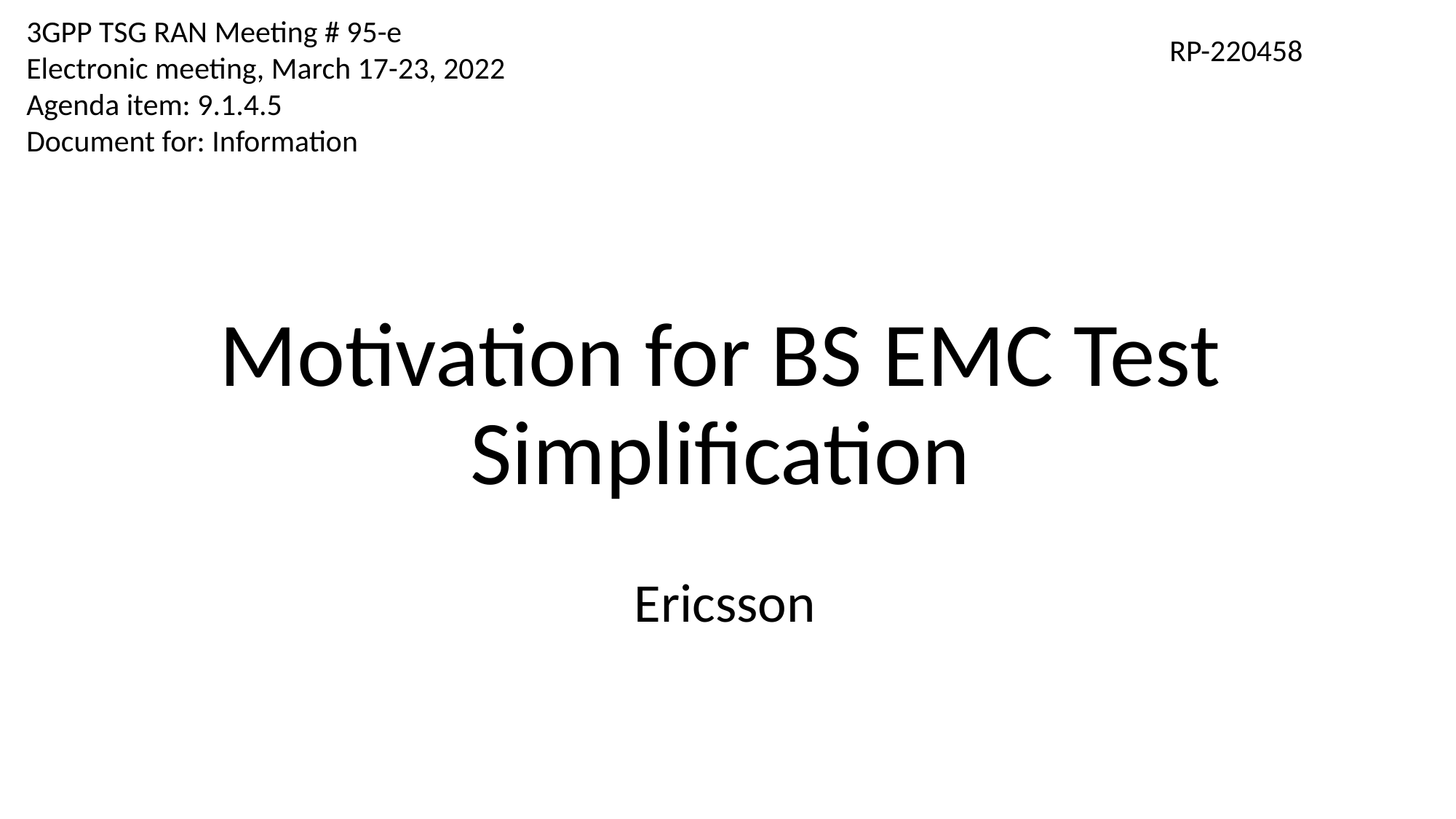

3GPP TSG RAN Meeting # 95-e
Electronic meeting, March 17-23, 2022
Agenda item: 9.1.4.5
Document for: Information
RP-220458
# Motivation for BS EMC Test Simplification
Ericsson